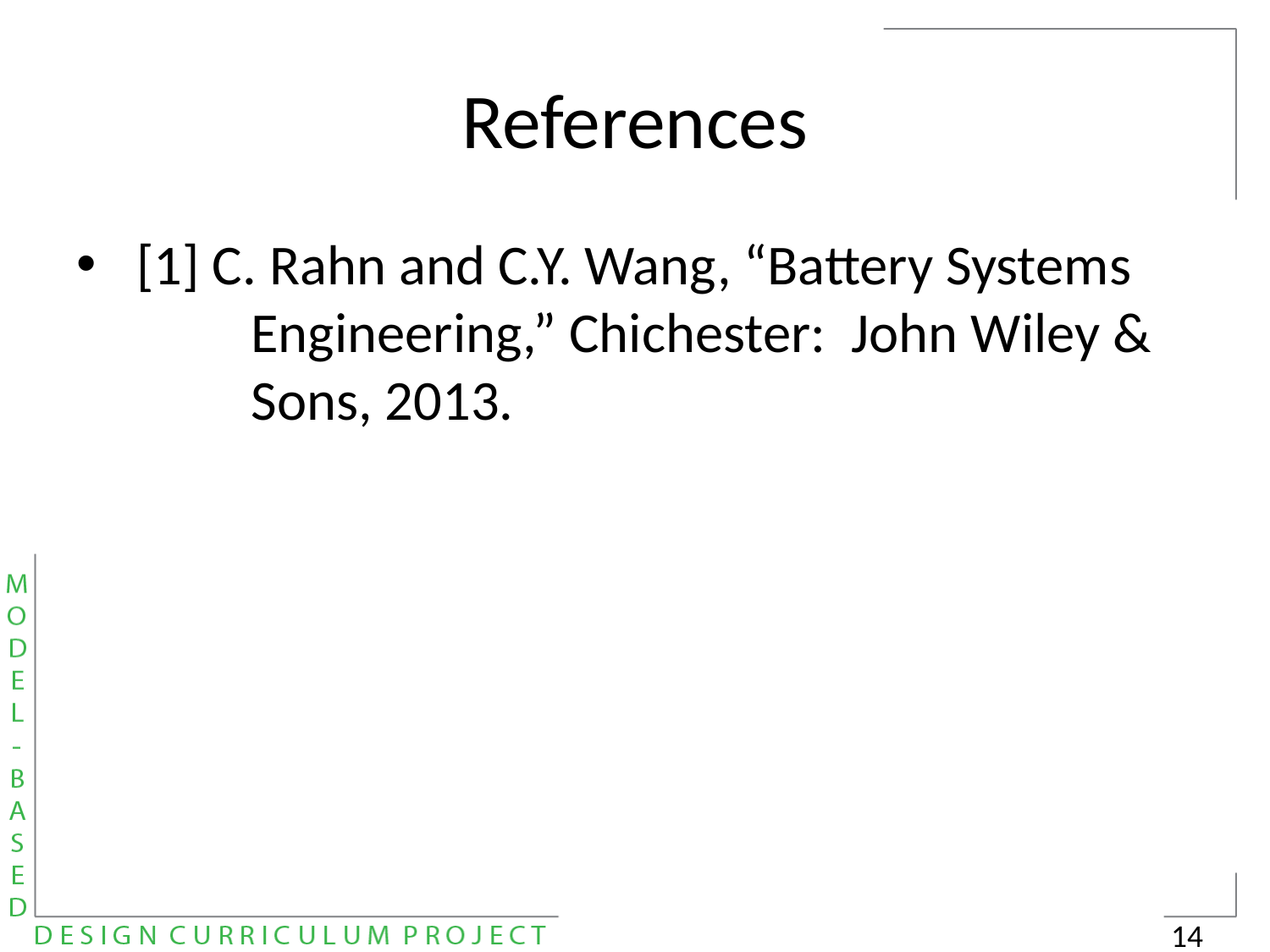

# References
 [1] C. Rahn and C.Y. Wang, “Battery Systems 	Engineering,” Chichester:  John Wiley & 	Sons, 2013.